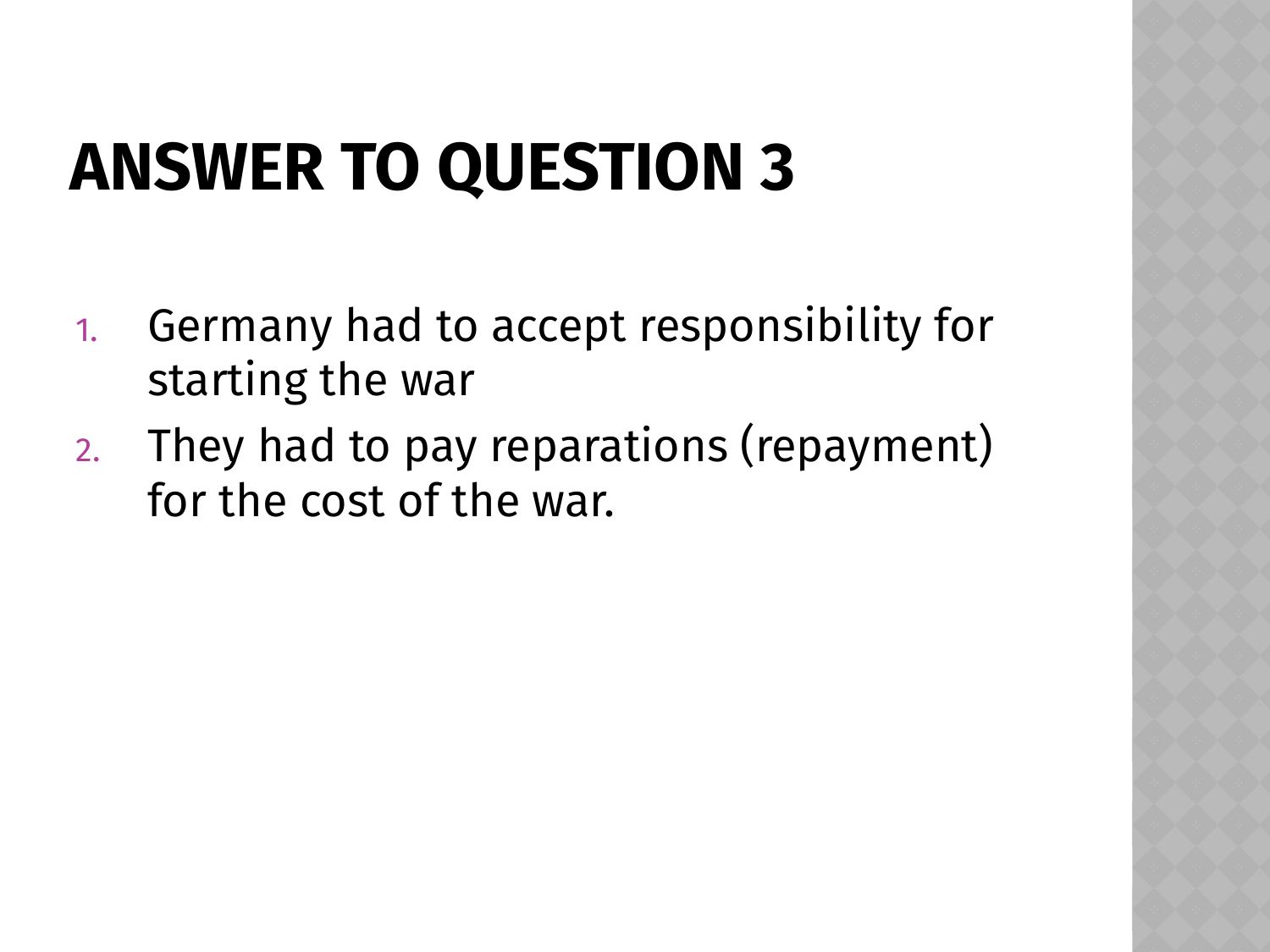

# Answer to Question 3

Germany had to accept responsibility for starting the war
They had to pay reparations (repayment) for the cost of the war.